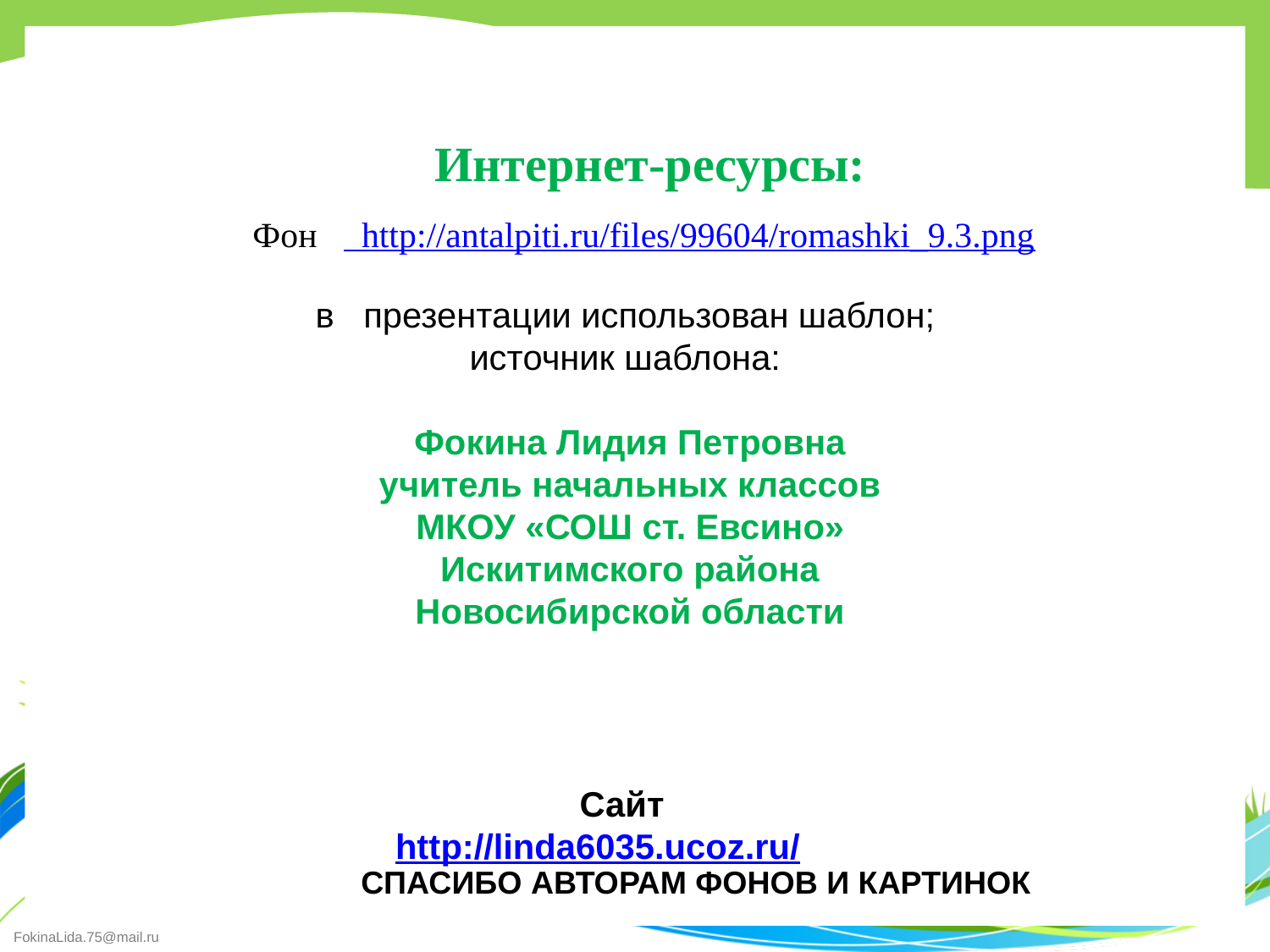

Интернет-ресурсы:
  Фон     http://antalpiti.ru/files/99604/romashki_9.3.png

в   презентации использован шаблон;
источник шаблона:

Фокина Лидия Петровна
учитель начальных классов
МКОУ «СОШ ст. Евсино»
Искитимского района
Новосибирской области
Сайт http://linda6035.ucoz.ru/
СПАСИБО АВТОРАМ ФОНОВ И КАРТИНОК